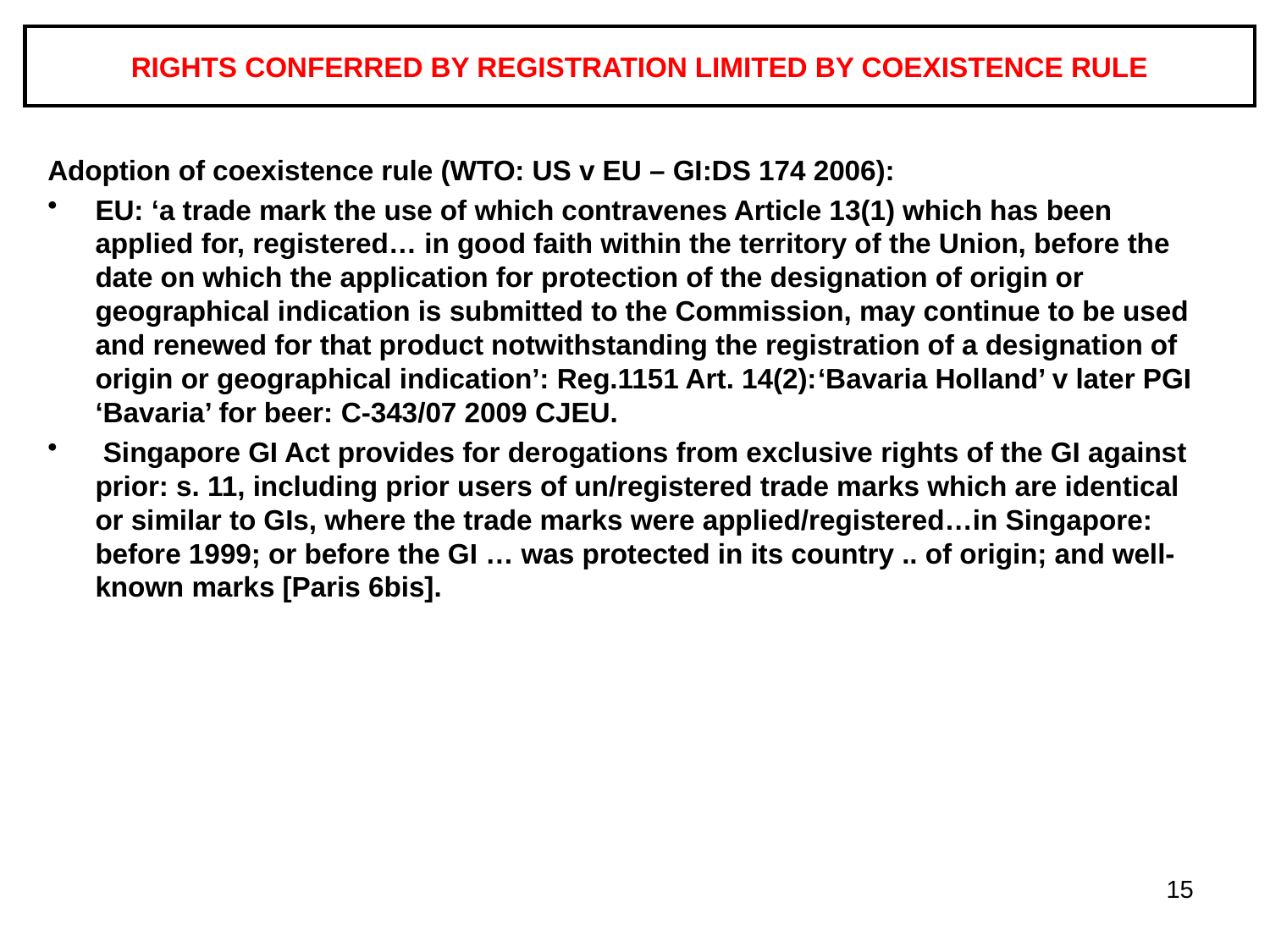

# RIGHTS CONFERRED BY REGISTRATION LIMITED BY COEXISTENCE RULE
Adoption of coexistence rule (WTO: US v EU – GI:DS 174 2006):
EU: ‘a trade mark the use of which contravenes Article 13(1) which has been applied for, registered… in good faith within the territory of the Union, before the date on which the application for protection of the designation of origin or geographical indication is submitted to the Commission, may continue to be used and renewed for that product notwithstanding the registration of a designation of origin or geographical indication’: Reg.1151 Art. 14(2):‘Bavaria Holland’ v later PGI ‘Bavaria’ for beer: C‑343/07 2009 CJEU.
 Singapore GI Act provides for derogations from exclusive rights of the GI against prior: s. 11, including prior users of un/registered trade marks which are identical or similar to GIs, where the trade marks were applied/registered…in Singapore: before 1999; or before the GI … was protected in its country .. of origin; and well-known marks [Paris 6bis].

India: Rights Conferred by Registration: s. 22: unauthorised use includes:
Use [of the GI] that …‘indicates or suggests that such goods originate in a geographical area other than the true place of origin of such goods in a manner which misleads the persons as to the geographical origin of such goods; or use [of the GI] ‘which constitutes an act of unfair competition [Paris 10bis] including all acts of such a nature as to create confusion …; false allegations in the course of trade of such a nature [cause] discredit…; Uses which
In addition, the Indian government may accord additional protection to specially designated products which are accorded the higher TRIPS Art. 23 rights, effectively reserving the name to the producer group.
Nonetheless: Tea board, India v ITC Limited 2011 HC Calcutta: Application for preliminary injunction for infringement ‘Darjeeling Louge’ Hotel: failed.

Moreover, the Singapore GI Act

15